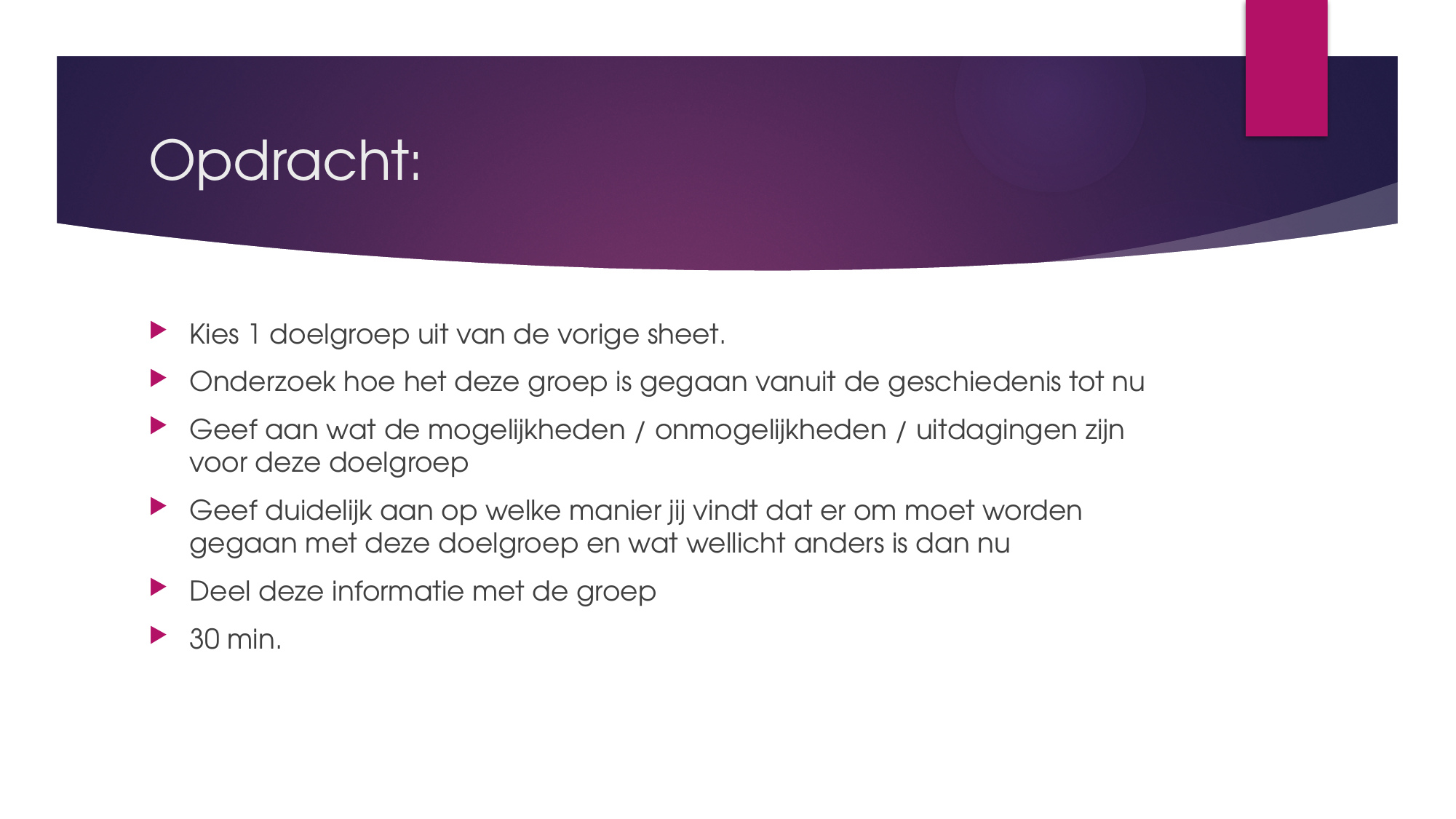

# Opdracht:
Kies 1 doelgroep uit van de vorige sheet.
Onderzoek hoe het deze groep is gegaan vanuit de geschiedenis tot nu
Geef aan wat de mogelijkheden / onmogelijkheden / uitdagingen zijn voor deze doelgroep
Geef duidelijk aan op welke manier jij vindt dat er om moet worden gegaan met deze doelgroep en wat wellicht anders is dan nu
Deel deze informatie met de groep
30 min.